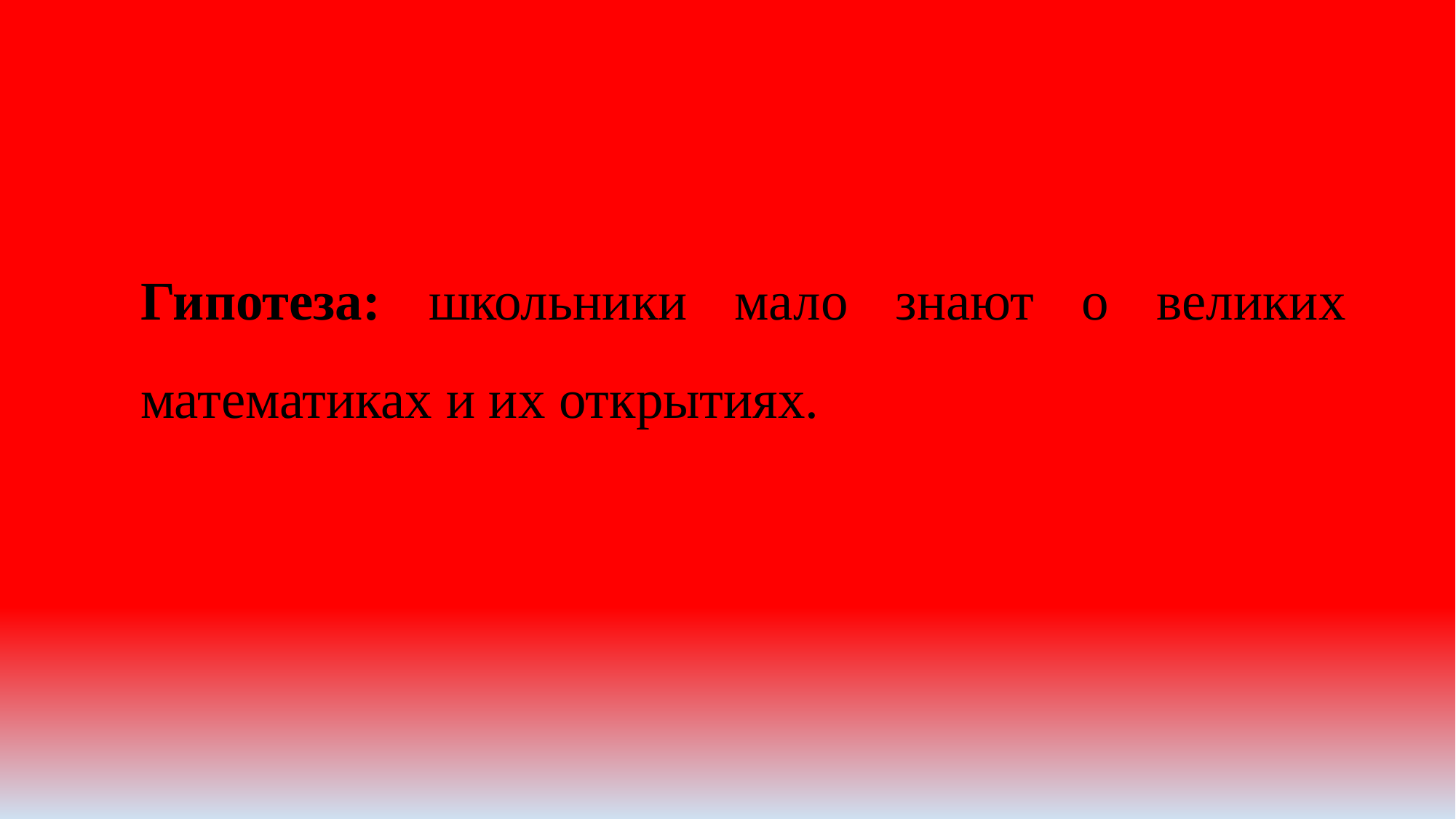

Гипотеза: школьники мало знают о великих математиках и их открытиях.